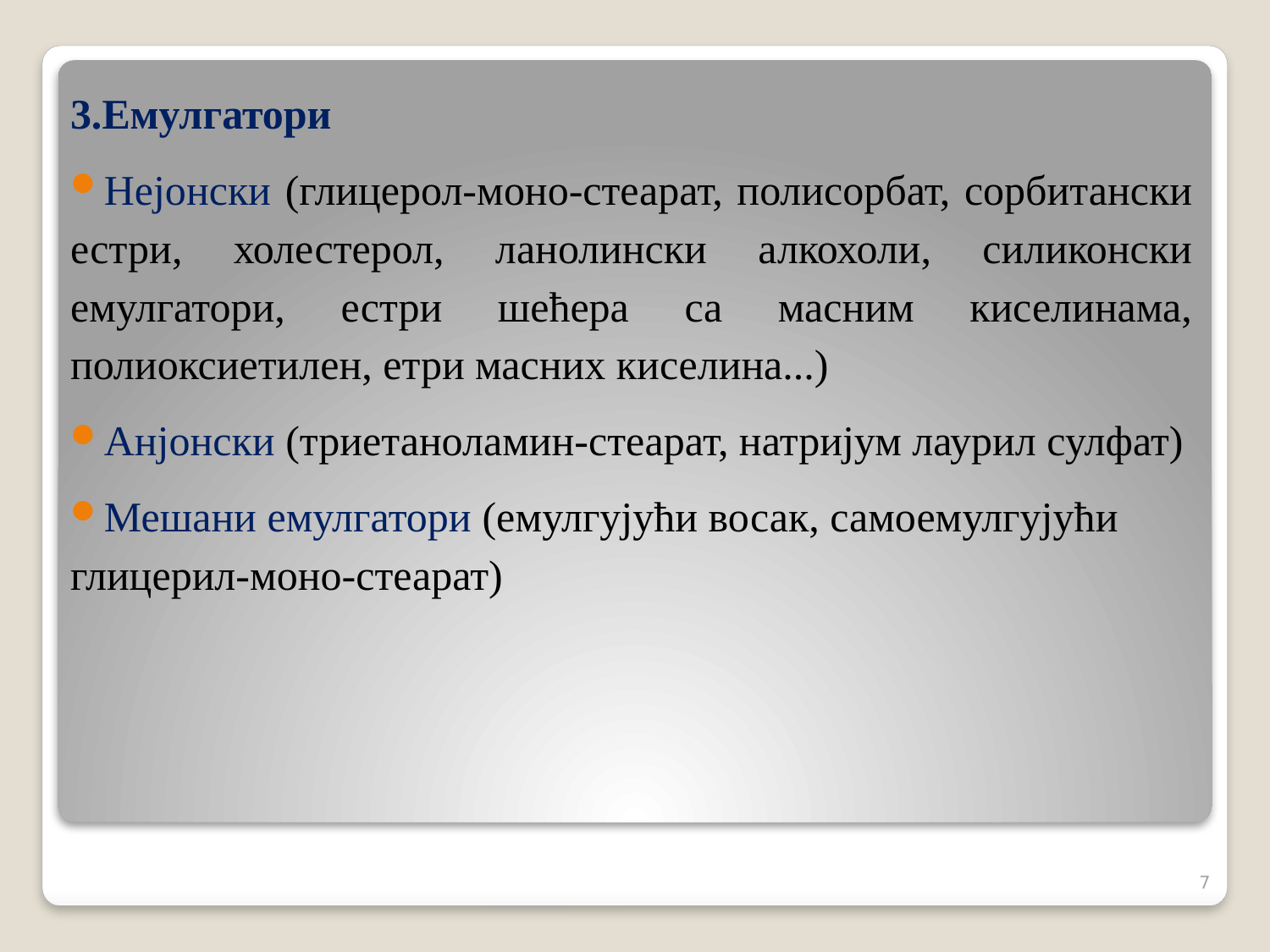

3.Емулгатори
Нејонски (глицерол-моно-стеарат, полисорбат, сорбитански естри, холестерол, ланолински алкохоли, силиконски емулгатори, естри шећера са масним киселинама, полиоксиетилен, етри масних киселина...)
Анјонски (триетаноламин-стеарат, натријум лаурил сулфат)
Мешани емулгатори (емулгујући восак, самоемулгујући глицерил-моно-стеарат)

7